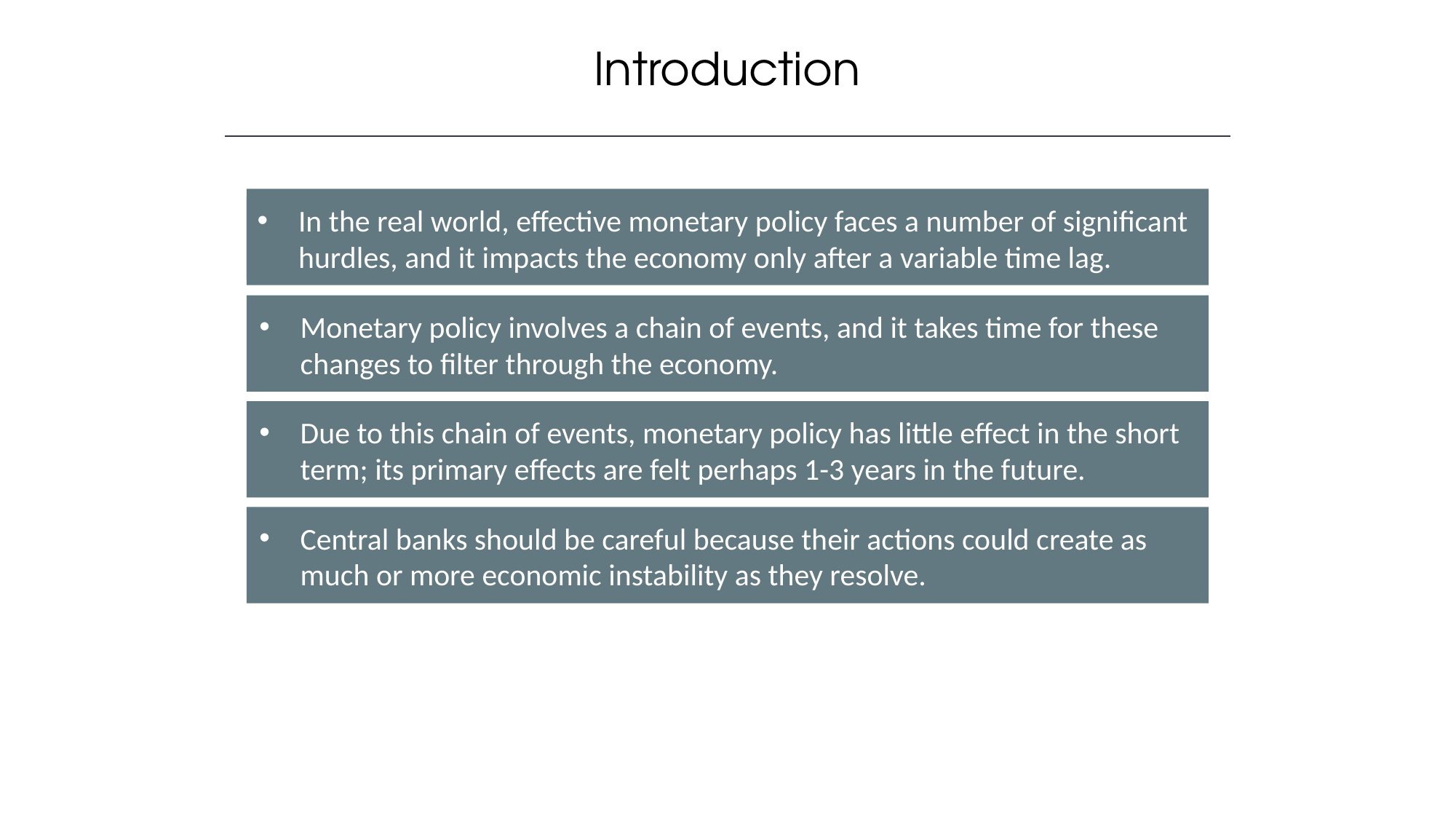

Introduction

In the real world, effective monetary policy faces a number of significant hurdles, and it impacts the economy only after a variable time lag.

Monetary policy involves a chain of events, and it takes time for these changes to filter through the economy.

Due to this chain of events, monetary policy has little effect in the short term; its primary effects are felt perhaps 1-3 years in the future.

Central banks should be careful because their actions could create as much or more economic instability as they resolve.